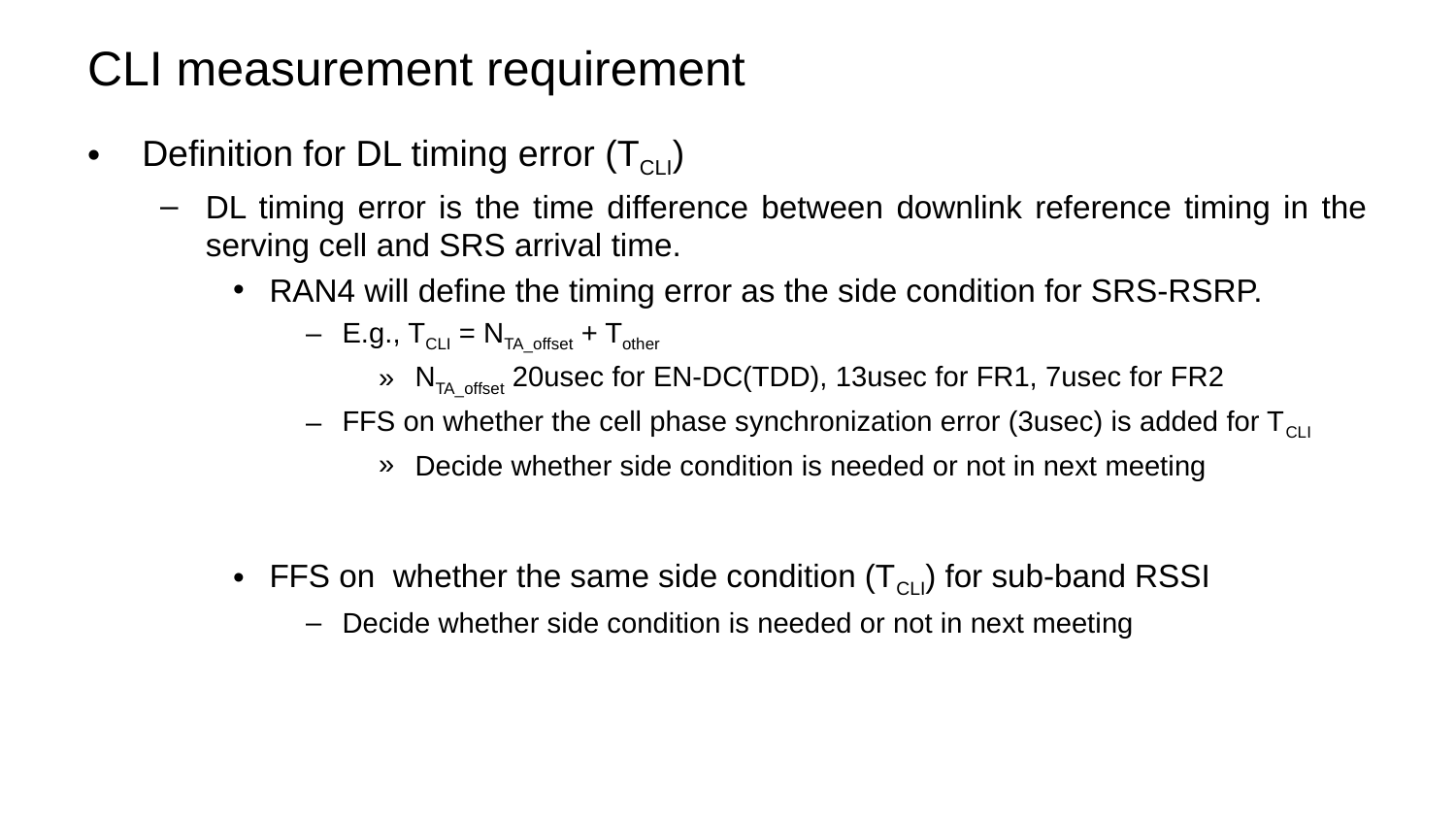

# CLI measurement requirement
Definition for DL timing error (TCLI)
DL timing error is the time difference between downlink reference timing in the serving cell and SRS arrival time.
RAN4 will define the timing error as the side condition for SRS-RSRP.
E.g., TCLI = NTA_offset + Tother
NTA_offset 20usec for EN-DC(TDD), 13usec for FR1, 7usec for FR2
FFS on whether the cell phase synchronization error (3usec) is added for TCLI
Decide whether side condition is needed or not in next meeting

FFS on  whether the same side condition (TCLI) for sub-band RSSI
Decide whether side condition is needed or not in next meeting